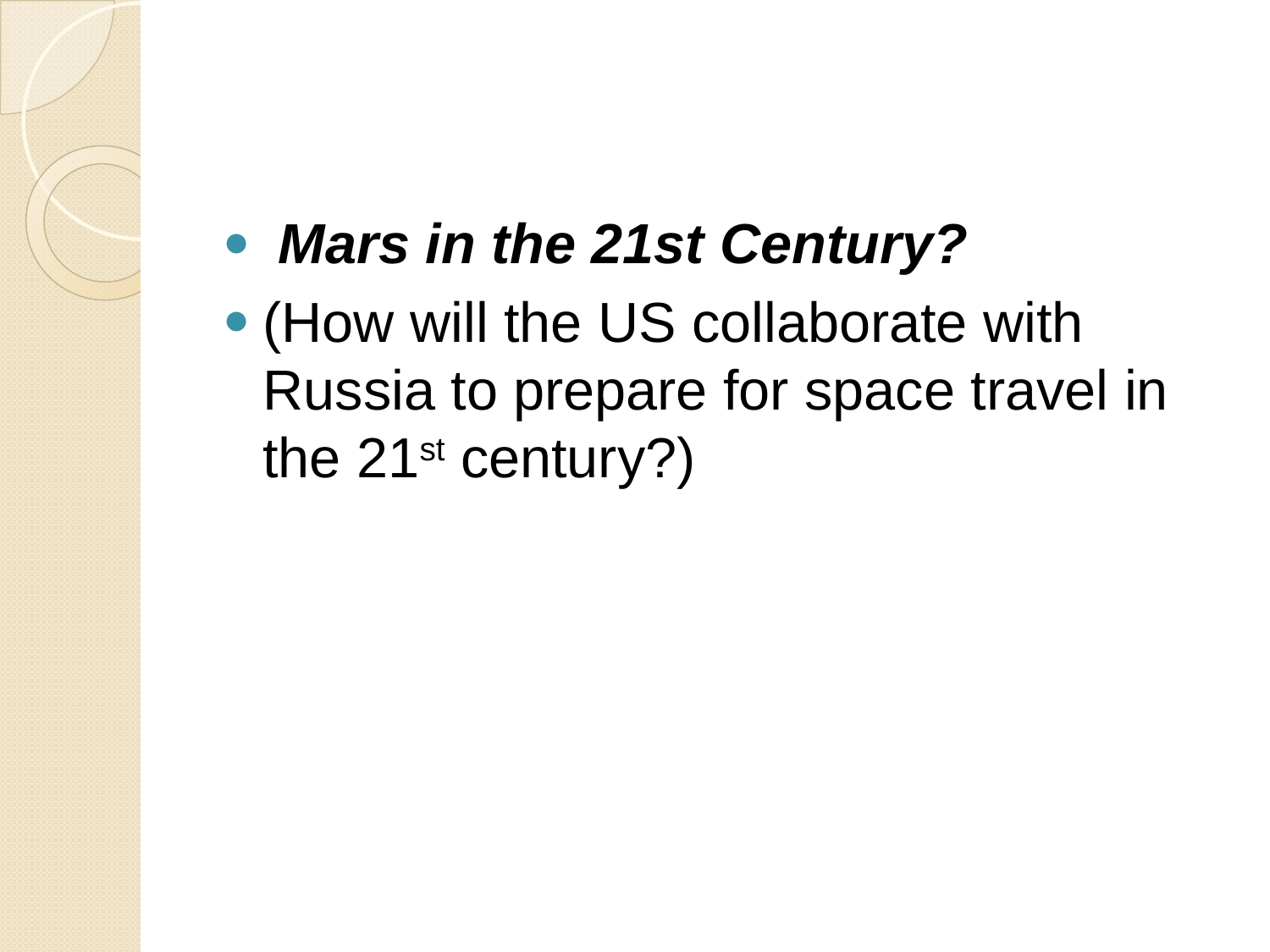

#
 Mars in the 21st Century?
(How will the US collaborate with Russia to prepare for space travel in the 21st century?)